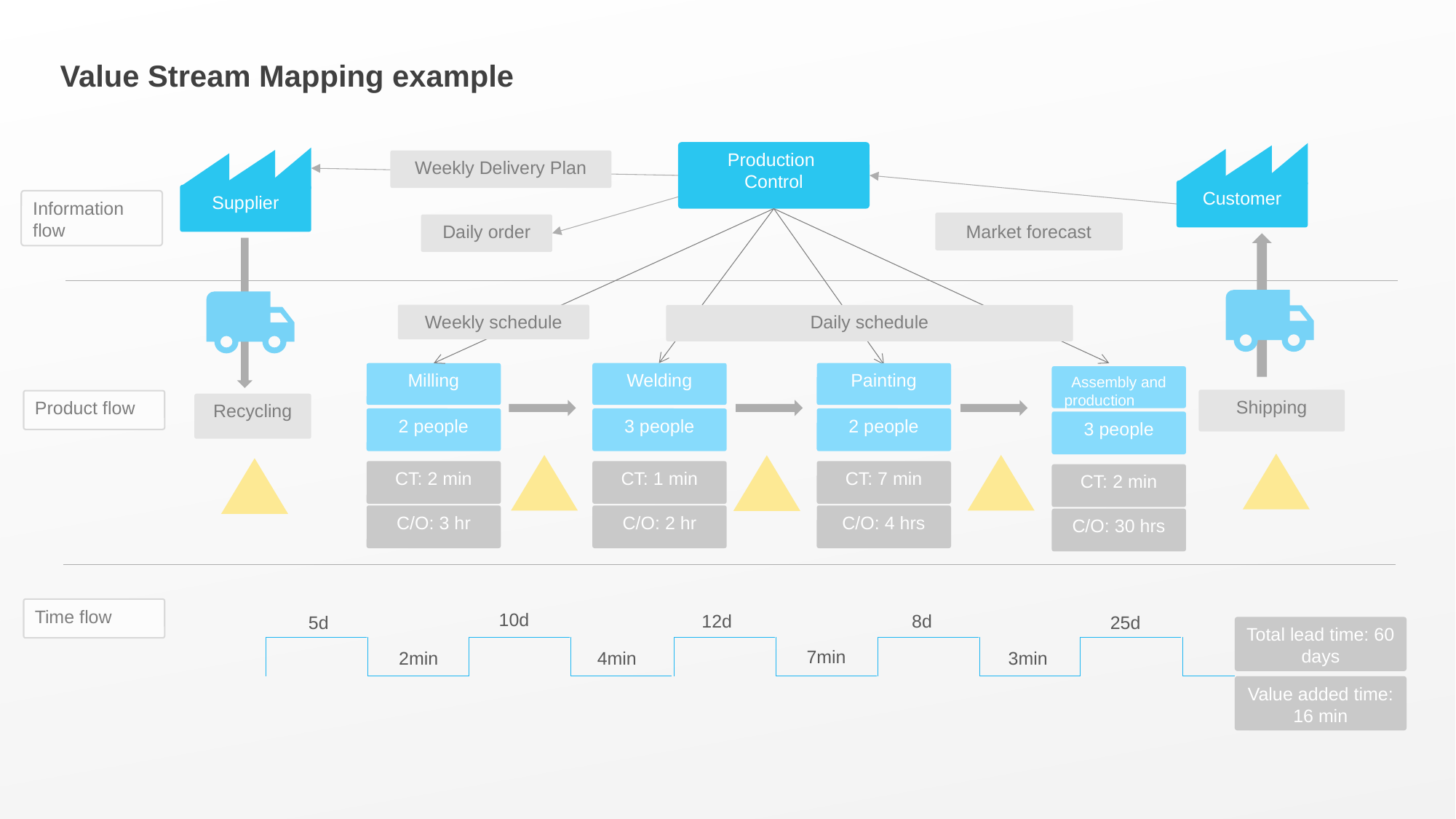

Value Stream Mapping example
Production
Control

Customer

Supplier
Weekly Delivery Plan
Information flow
Market forecast
Daily order

Weekly schedule
Daily schedule

Milling
Welding
Painting
Assembly and production	´
Shipping
Product flow
Recycling

2 people
3 people
2 people
3 people

CT: 2 min
CT: 1 min
CT: 7 min
CT: 2 min
C/O: 3 hr
C/O: 2 hr
C/O: 4 hrs
C/O: 30 hrs
Time flow
10d
12d
8d
25d
5d
Total lead time: 60 days
7min
2min
4min
3min
Value added time: 16 min